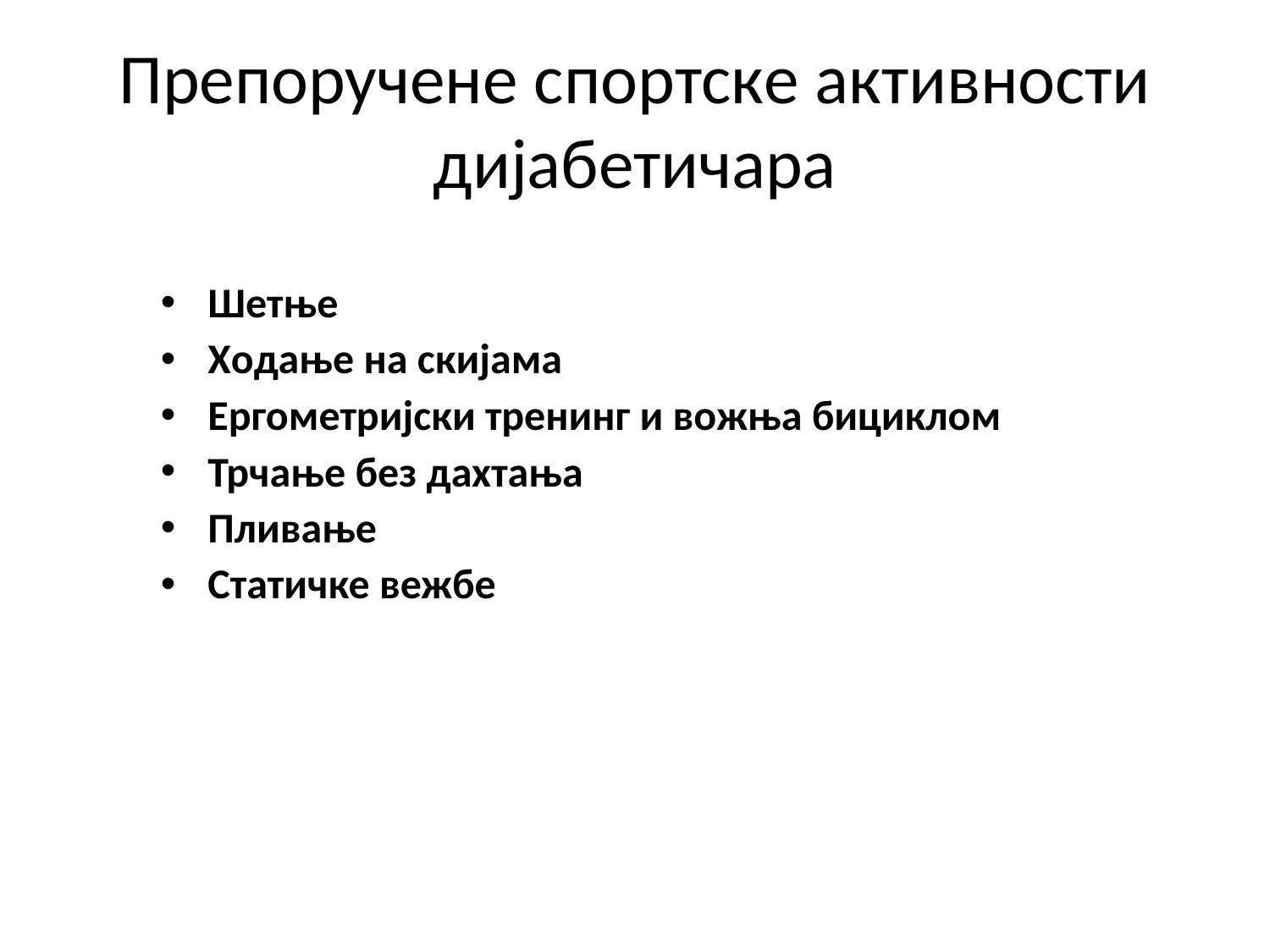

Препоручене спортске активности дијабетичара
Шетње
Ходање на скијама
Ергометријски тренинг и вожња бициклом
Трчање без дахтања
Пливање
Статичке вежбе